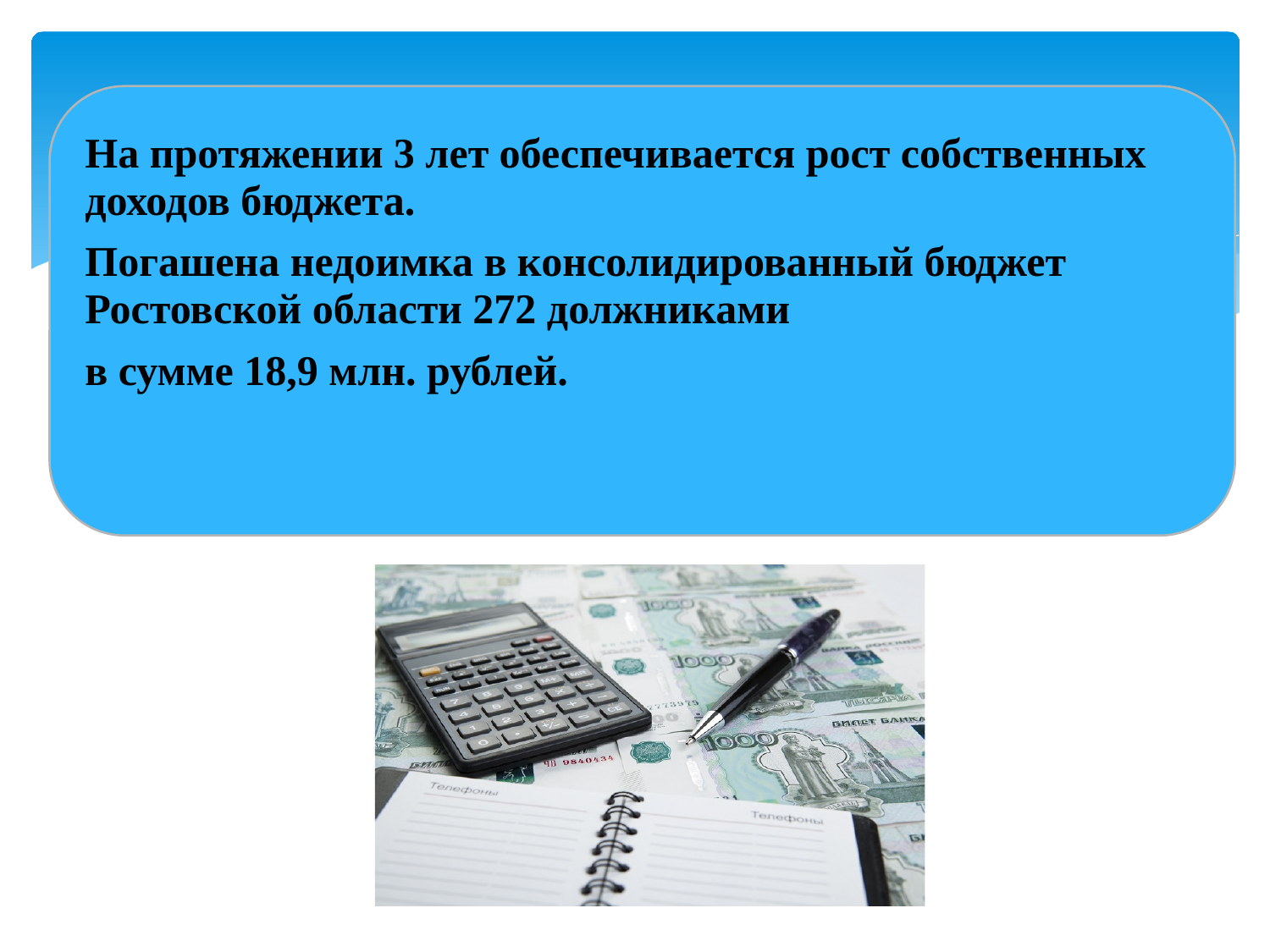

На протяжении 3 лет обеспечивается рост собственных доходов бюджета.
Погашена недоимка в консолидированный бюджет Ростовской области 272 должниками
в сумме 18,9 млн. рублей.